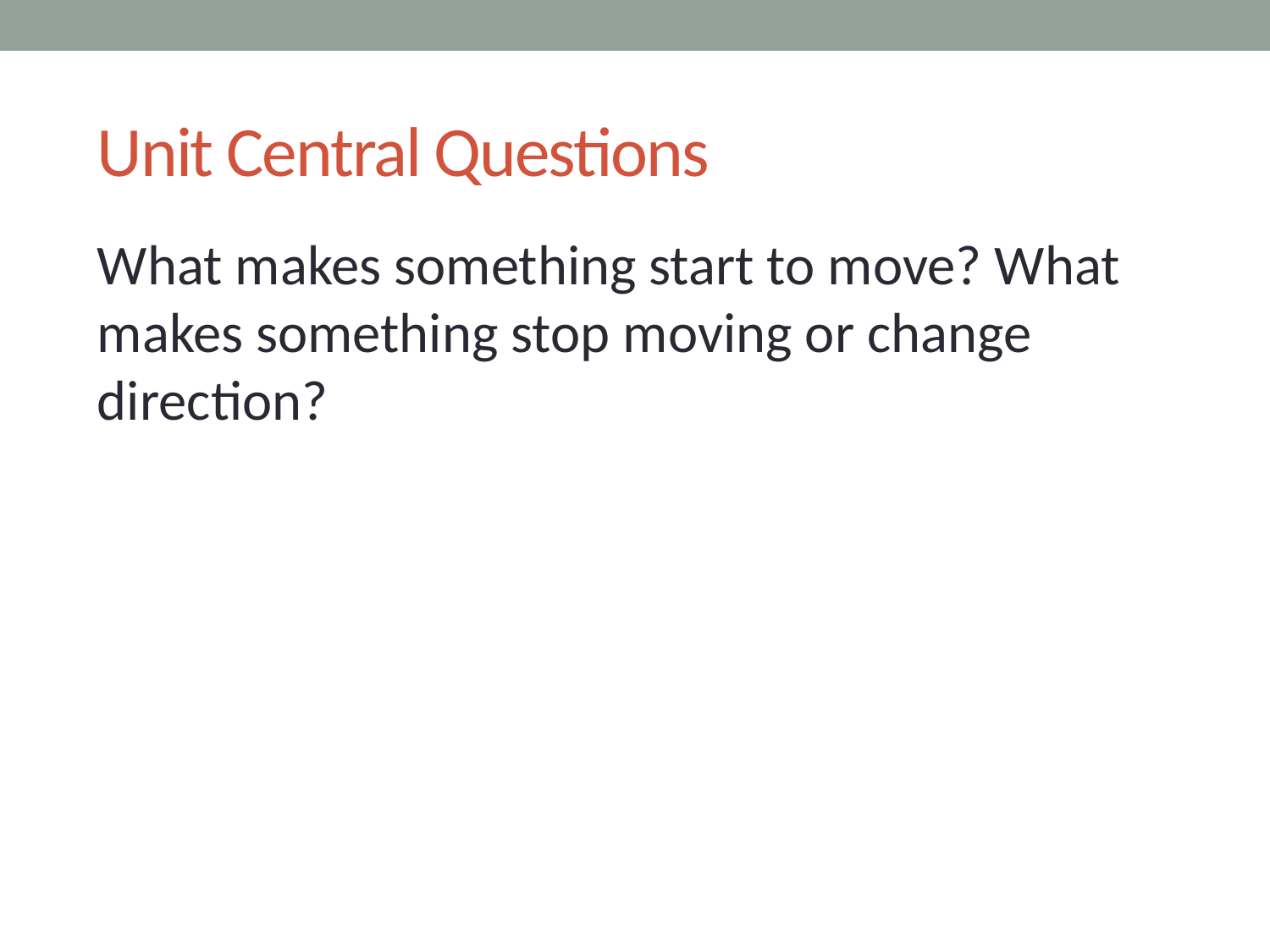

# Unit Central Questions
What makes something start to move? What makes something stop moving or change direction?